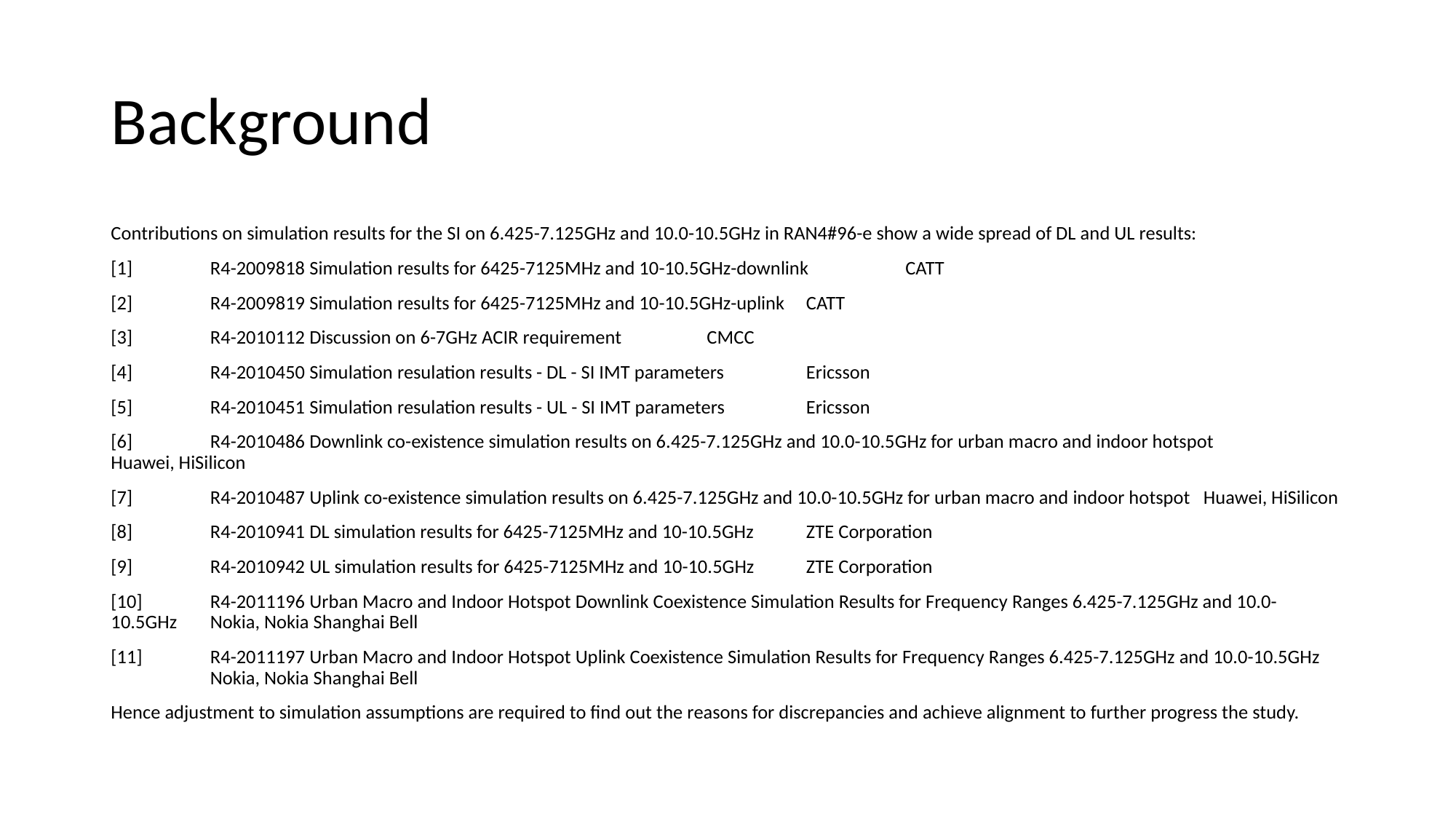

# Background
Contributions on simulation results for the SI on 6.425-7.125GHz and 10.0-10.5GHz in RAN4#96-e show a wide spread of DL and UL results:
[1]	R4-2009818	Simulation results for 6425-7125MHz and 10-10.5GHz-downlink	CATT
[2]	R4-2009819	Simulation results for 6425-7125MHz and 10-10.5GHz-uplink	CATT
[3]	R4-2010112	Discussion on 6-7GHz ACIR requirement	CMCC
[4]	R4-2010450	Simulation resulation results - DL - SI IMT parameters	Ericsson
[5]	R4-2010451	Simulation resulation results - UL - SI IMT parameters	Ericsson
[6]	R4-2010486	Downlink co-existence simulation results on 6.425-7.125GHz and 10.0-10.5GHz for urban macro and indoor hotspot	Huawei, HiSilicon
[7]	R4-2010487	Uplink co-existence simulation results on 6.425-7.125GHz and 10.0-10.5GHz for urban macro and indoor hotspot	Huawei, HiSilicon
[8]	R4-2010941	DL simulation results for 6425-7125MHz and 10-10.5GHz	ZTE Corporation
[9]	R4-2010942	UL simulation results for 6425-7125MHz and 10-10.5GHz	ZTE Corporation
[10]	R4-2011196	Urban Macro and Indoor Hotspot Downlink Coexistence Simulation Results for Frequency Ranges 6.425-7.125GHz and 10.0-10.5GHz	Nokia, Nokia Shanghai Bell
[11]	R4-2011197	Urban Macro and Indoor Hotspot Uplink Coexistence Simulation Results for Frequency Ranges 6.425-7.125GHz and 10.0-10.5GHz	Nokia, Nokia Shanghai Bell
Hence adjustment to simulation assumptions are required to find out the reasons for discrepancies and achieve alignment to further progress the study.